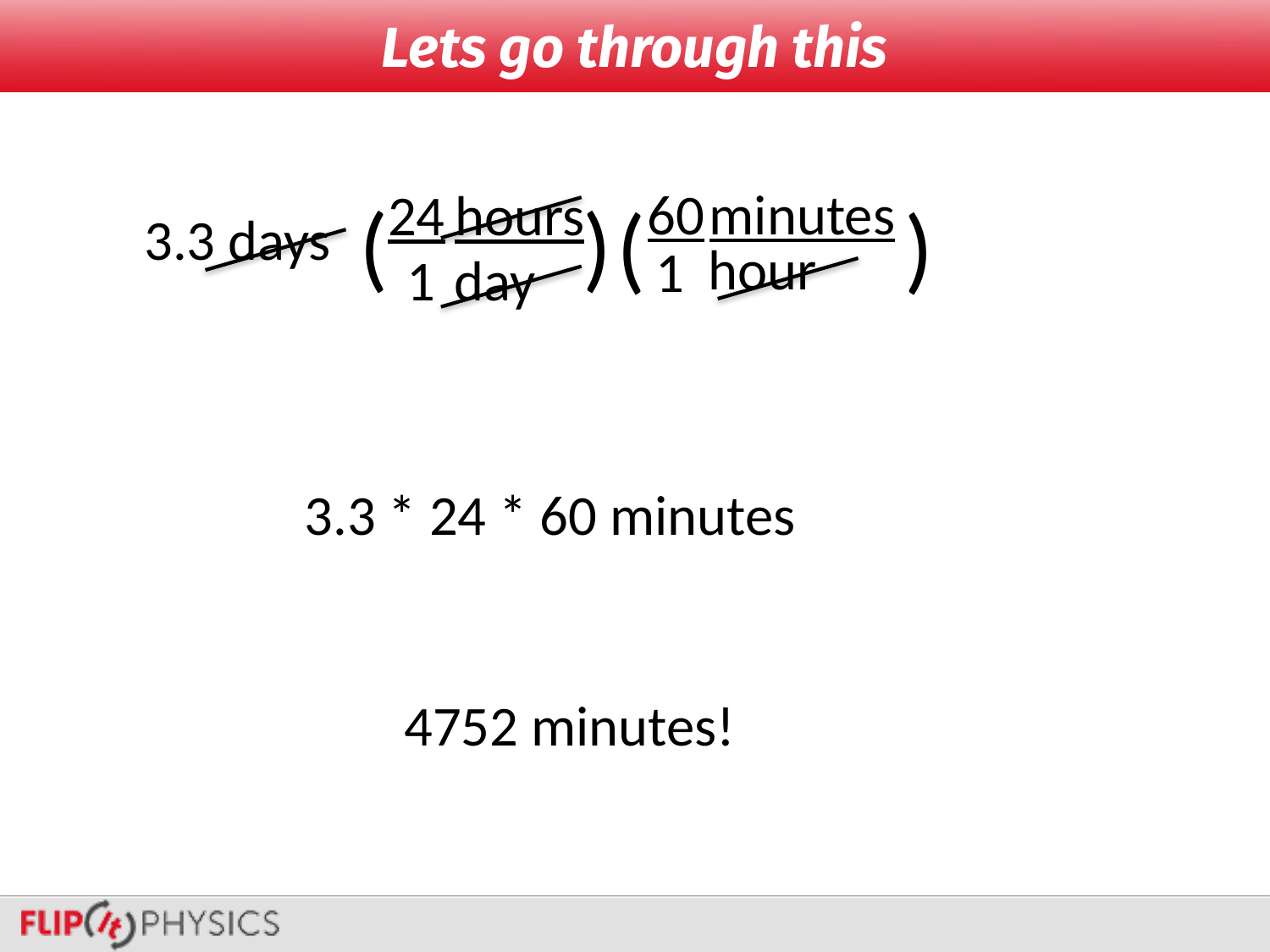

# Lets go through this
60
minutes
24
hours
(         )
(            )
3.3 days
hour
1
1
day
3.3 * 24 * 60 minutes
4752 minutes!